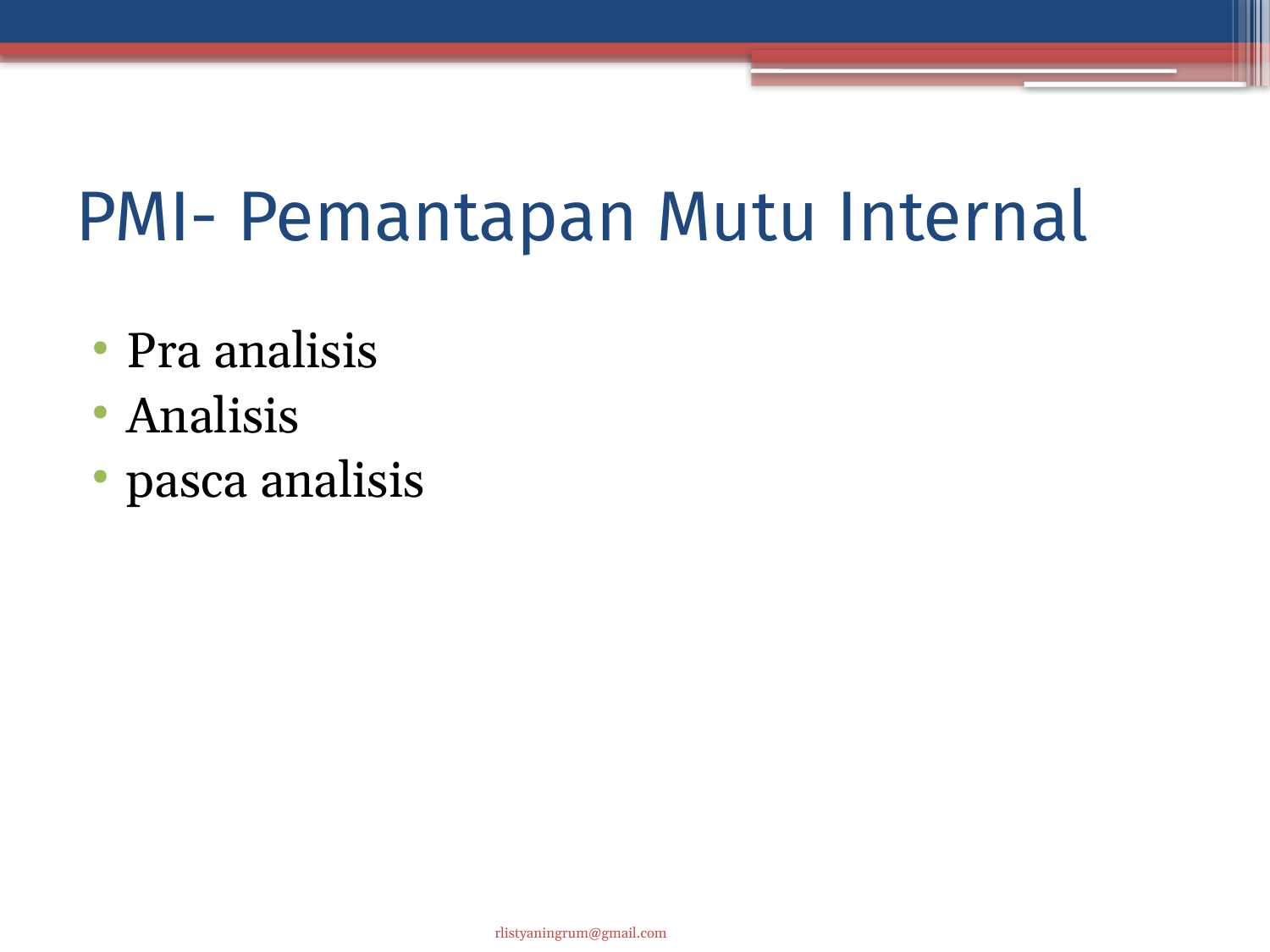

# PMI- Pemantapan Mutu Internal
Pra analisis
Analisis
pasca analisis

rlistyaningrum@gmail.com